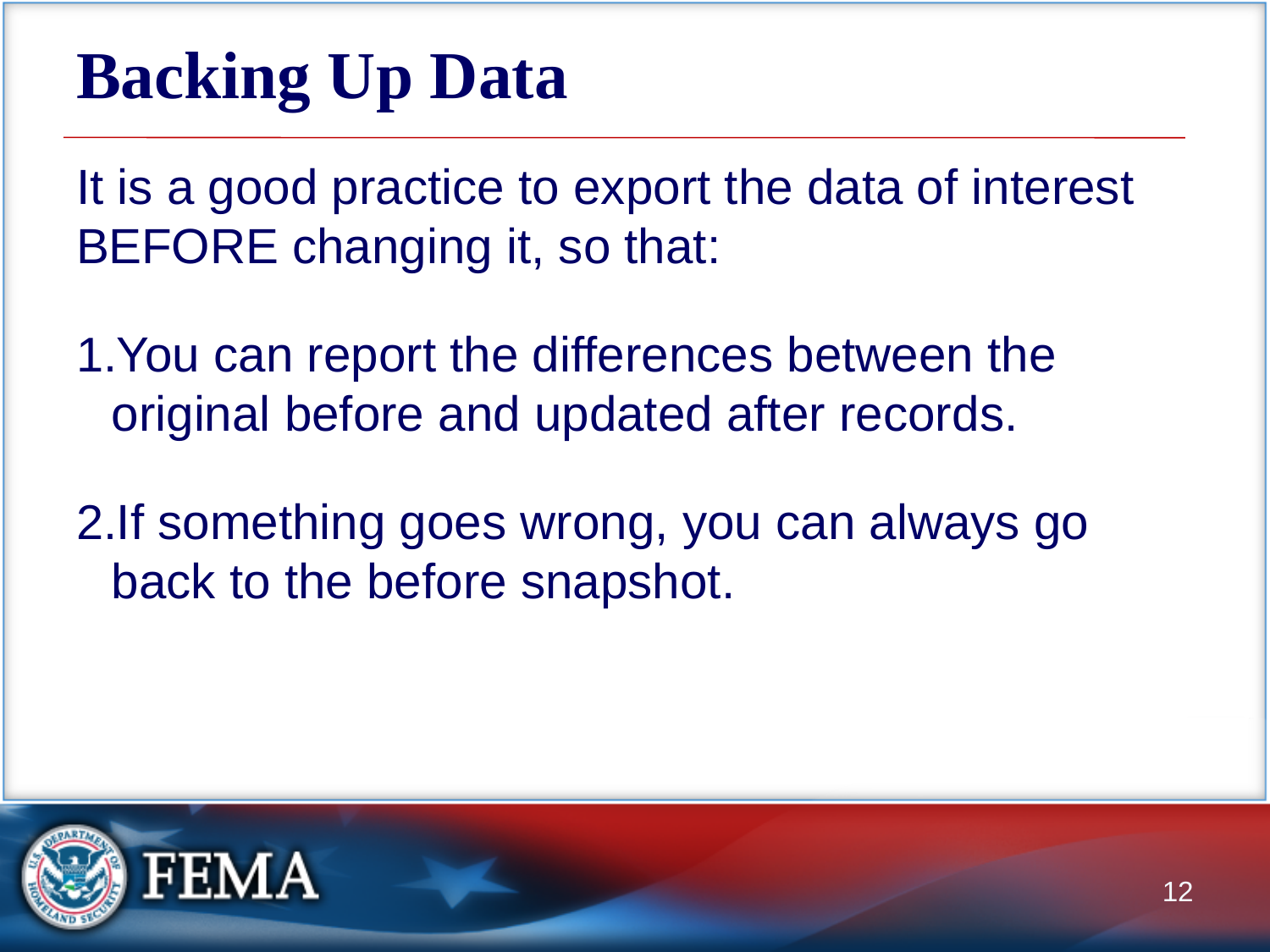

# Backing Up Data
It is a good practice to export the data of interest BEFORE changing it, so that:
You can report the differences between the original before and updated after records.
If something goes wrong, you can always go back to the before snapshot.
12